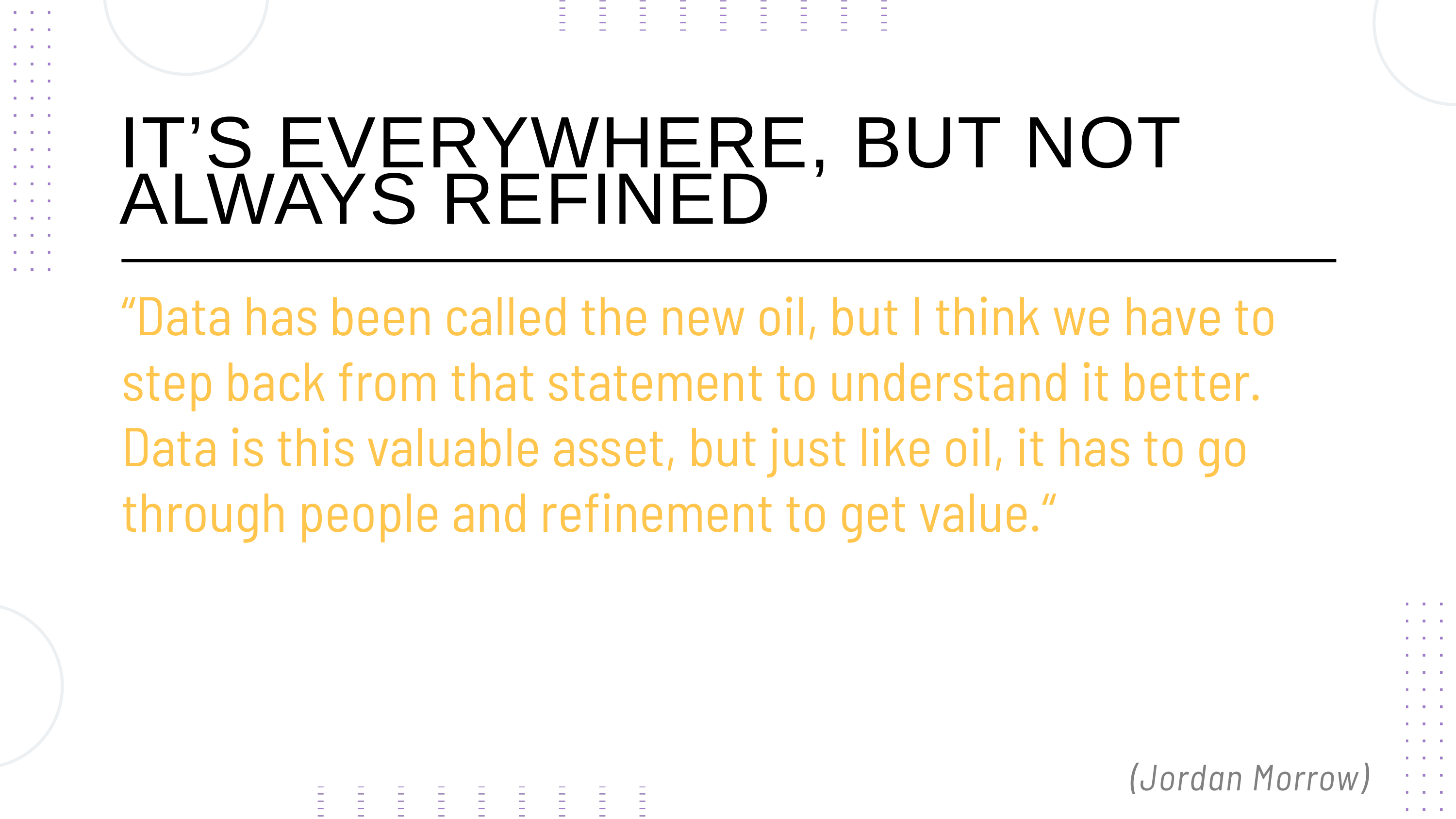

IT’S EVERYWHERE, BUT NOT ALWAYS REFINED

“Data has been called the new oil, but I think we have to step back from that statement to understand it better. Data is this valuable asset, but just like oil, it has to go through people and refinement to get value.“

(Jordan Morrow)